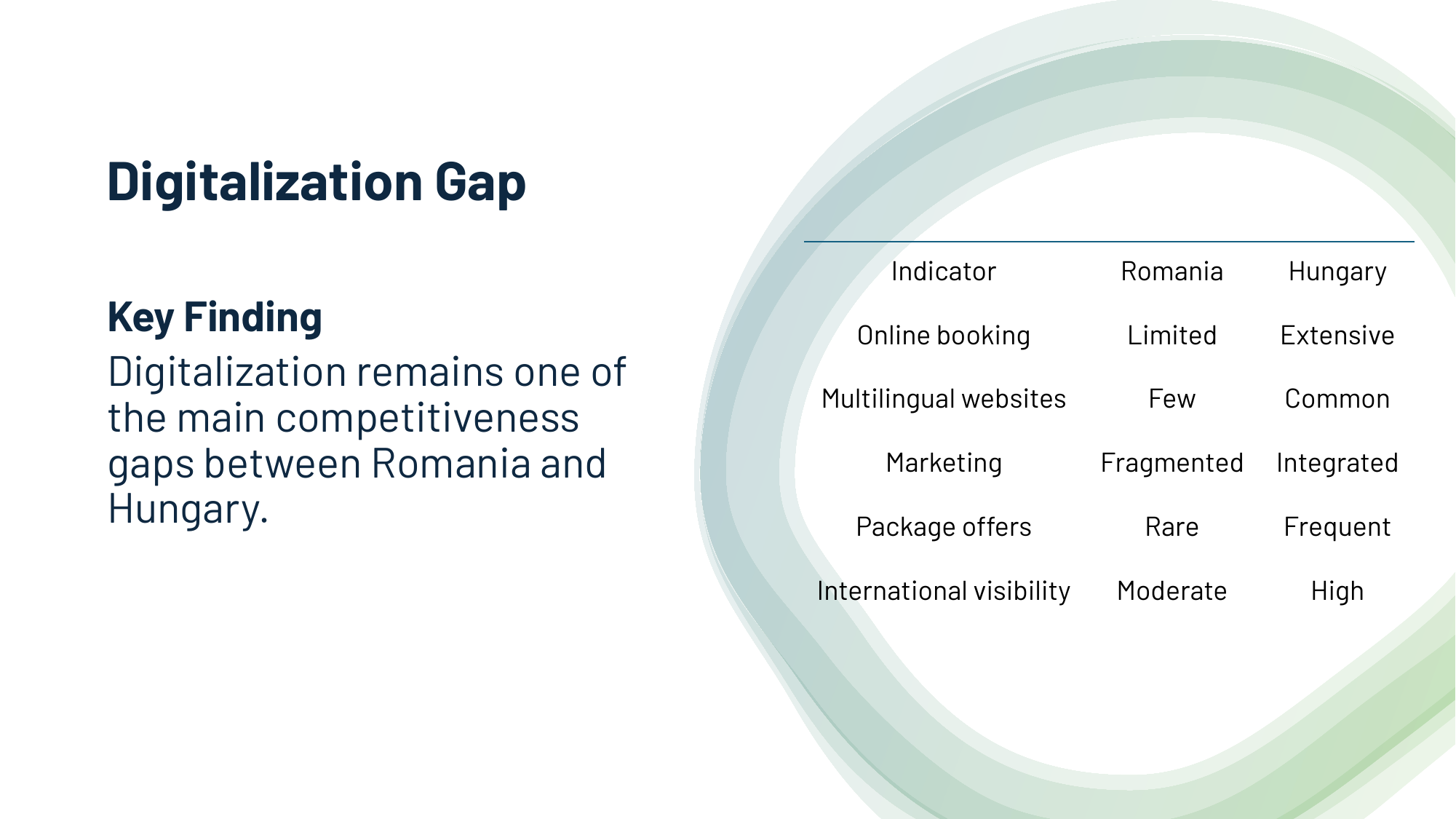

Digitalization Gap
| Indicator | Romania | Hungary |
| --- | --- | --- |
| Online booking | Limited | Extensive |
| Multilingual websites | Few | Common |
| Marketing | Fragmented | Integrated |
| Package offers | Rare | Frequent |
| International visibility | Moderate | High |
Key Finding
Digitalization remains one of the main competitiveness gaps between Romania and Hungary.